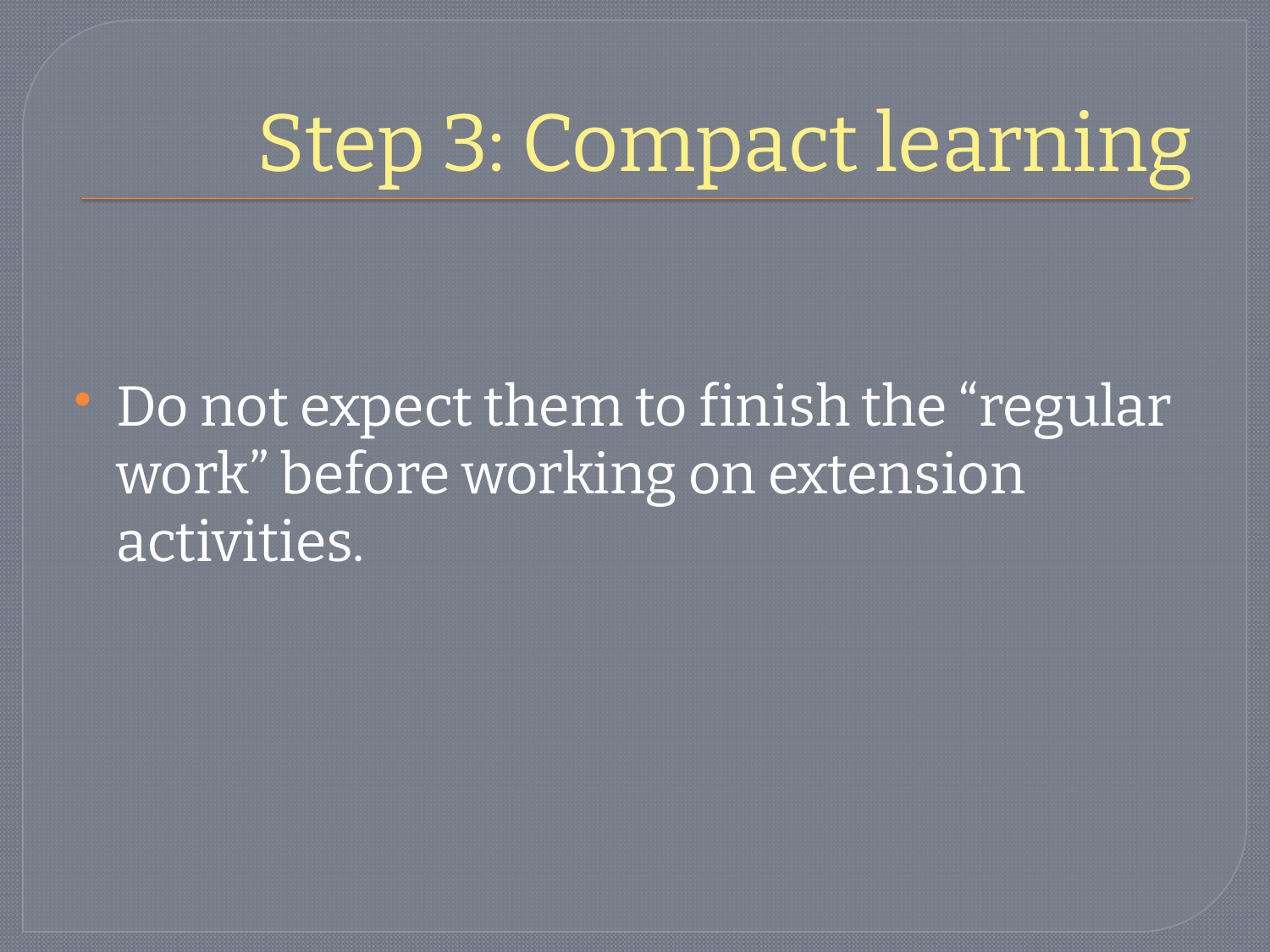

# Step 3: Compact learning

Do not expect them to finish the “regular work” before working on extension activities.